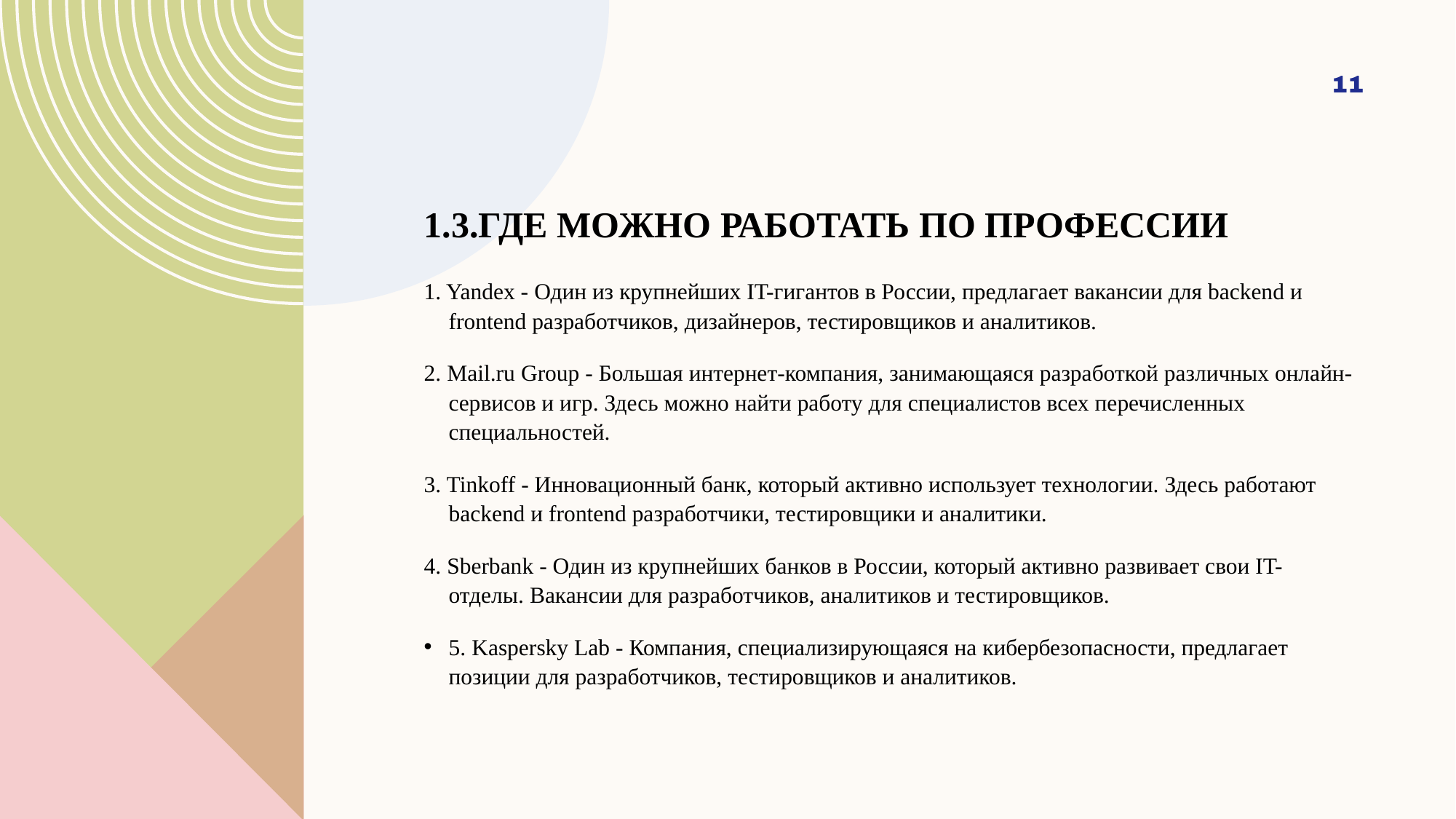

11
# 1.3.Где можно работать по профессии
1. Yandex - Один из крупнейших IT-гигантов в России, предлагает вакансии для backend и frontend разработчиков, дизайнеров, тестировщиков и аналитиков.
2. Mail.ru Group - Большая интернет-компания, занимающаяся разработкой различных онлайн-сервисов и игр. Здесь можно найти работу для специалистов всех перечисленных специальностей.
3. Tinkoff - Инновационный банк, который активно использует технологии. Здесь работают backend и frontend разработчики, тестировщики и аналитики.
4. Sberbank - Один из крупнейших банков в России, который активно развивает свои IT-отделы. Вакансии для разработчиков, аналитиков и тестировщиков.
5. Kaspersky Lab - Компания, специализирующаяся на кибербезопасности, предлагает позиции для разработчиков, тестировщиков и аналитиков.